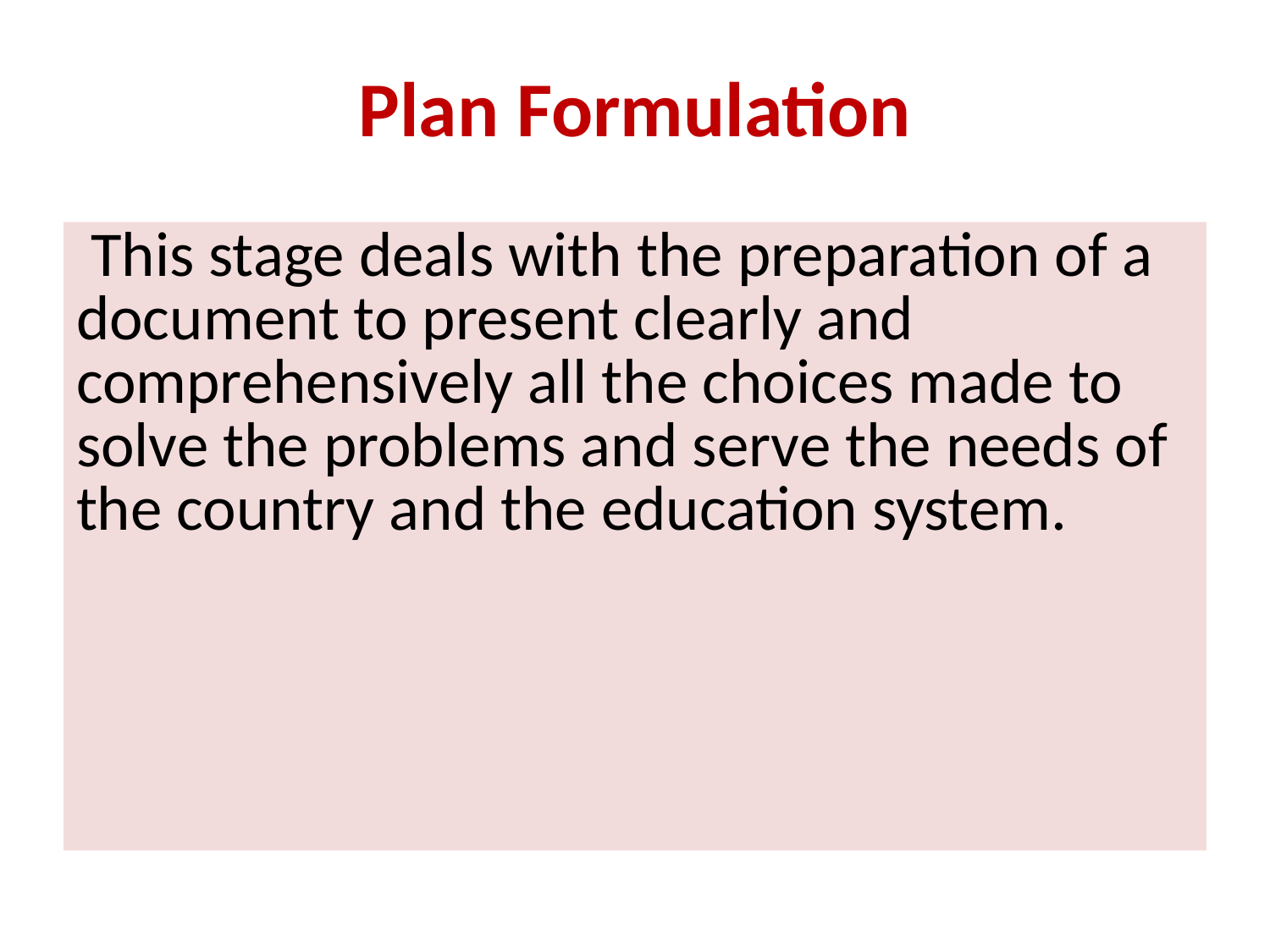

# Plan Formulation
 This stage deals with the preparation of a document to present clearly and comprehensively all the choices made to solve the problems and serve the needs of the country and the education system.